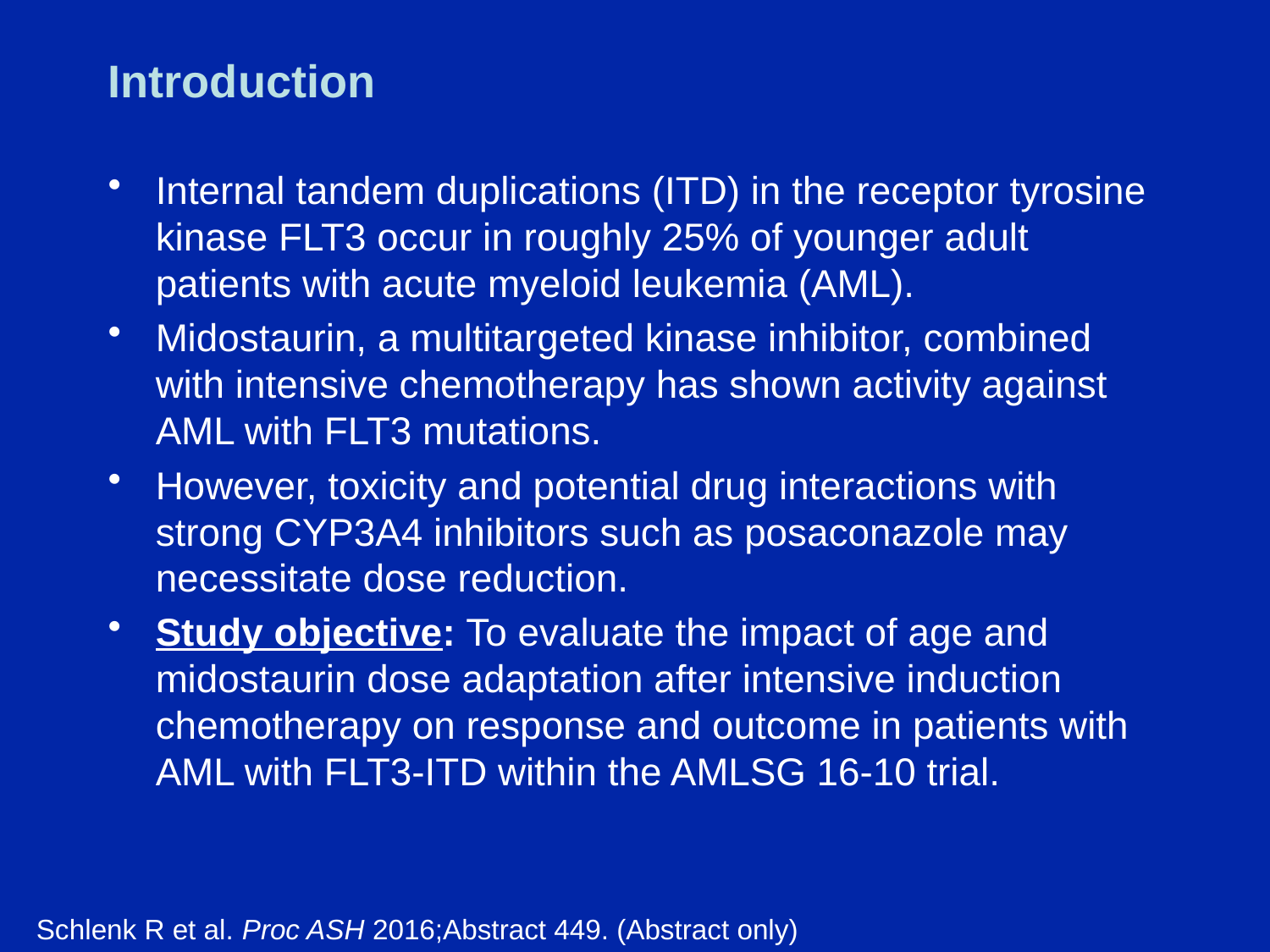

# Introduction
Internal tandem duplications (ITD) in the receptor tyrosine kinase FLT3 occur in roughly 25% of younger adult patients with acute myeloid leukemia (AML).
Midostaurin, a multitargeted kinase inhibitor, combined with intensive chemotherapy has shown activity against AML with FLT3 mutations.
However, toxicity and potential drug interactions with strong CYP3A4 inhibitors such as posaconazole may necessitate dose reduction.
Study objective: To evaluate the impact of age and midostaurin dose adaptation after intensive induction chemotherapy on response and outcome in patients with AML with FLT3-ITD within the AMLSG 16-10 trial.
Schlenk R et al. Proc ASH 2016;Abstract 449. (Abstract only)